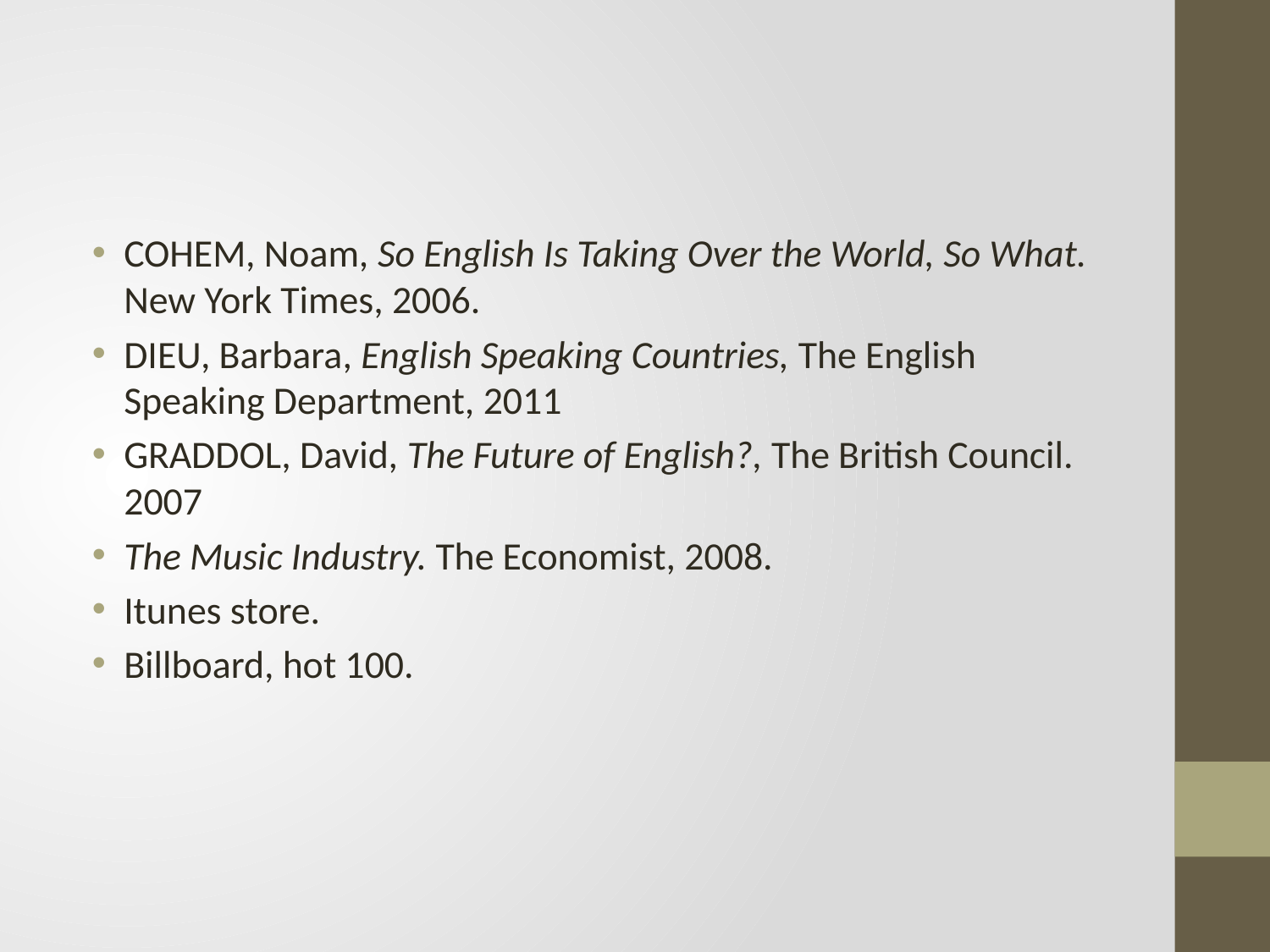

COHEM, Noam, So English Is Taking Over the World, So What. New York Times, 2006.
DIEU, Barbara, English Speaking Countries, The English Speaking Department, 2011
GRADDOL, David, The Future of English?, The British Council. 2007
The Music Industry. The Economist, 2008.
Itunes store.
Billboard, hot 100.